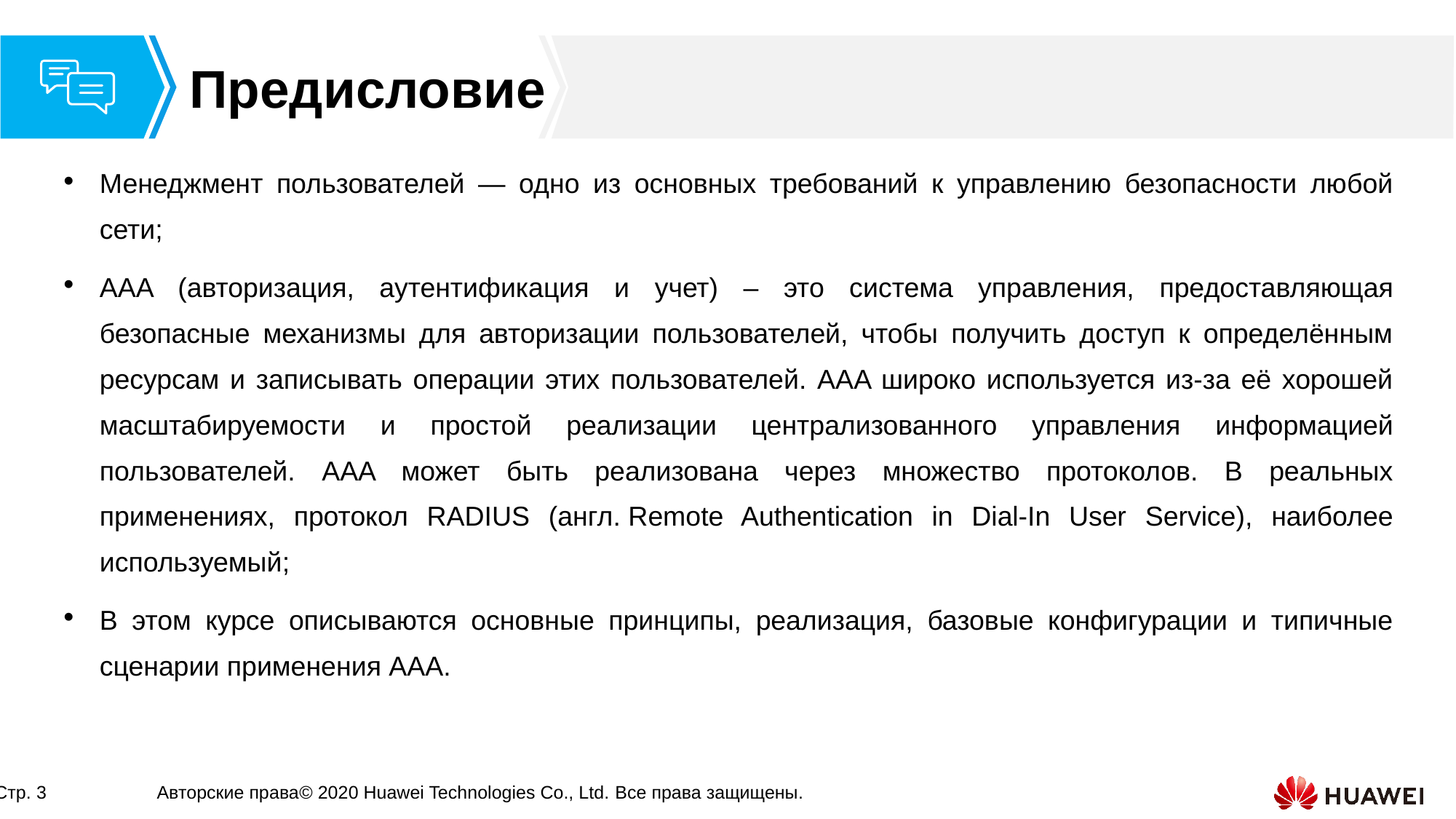

Менеджмент пользователей — одно из основных требований к управлению безопасности любой сети;
AAA (авторизация, аутентификация и учет) – это система управления, предоставляющая безопасные механизмы для авторизации пользователей, чтобы получить доступ к определённым ресурсам и записывать операции этих пользователей. AAA широко используется из-за её хорошей масштабируемости и простой реализации централизованного управления информацией пользователей. AAA может быть реализована через множество протоколов. В реальных применениях, протокол RADIUS (англ. Remote Authentication in Dial-In User Service), наиболее используемый;
В этом курсе описываются основные принципы, реализация, базовые конфигурации и типичные сценарии применения AAA.